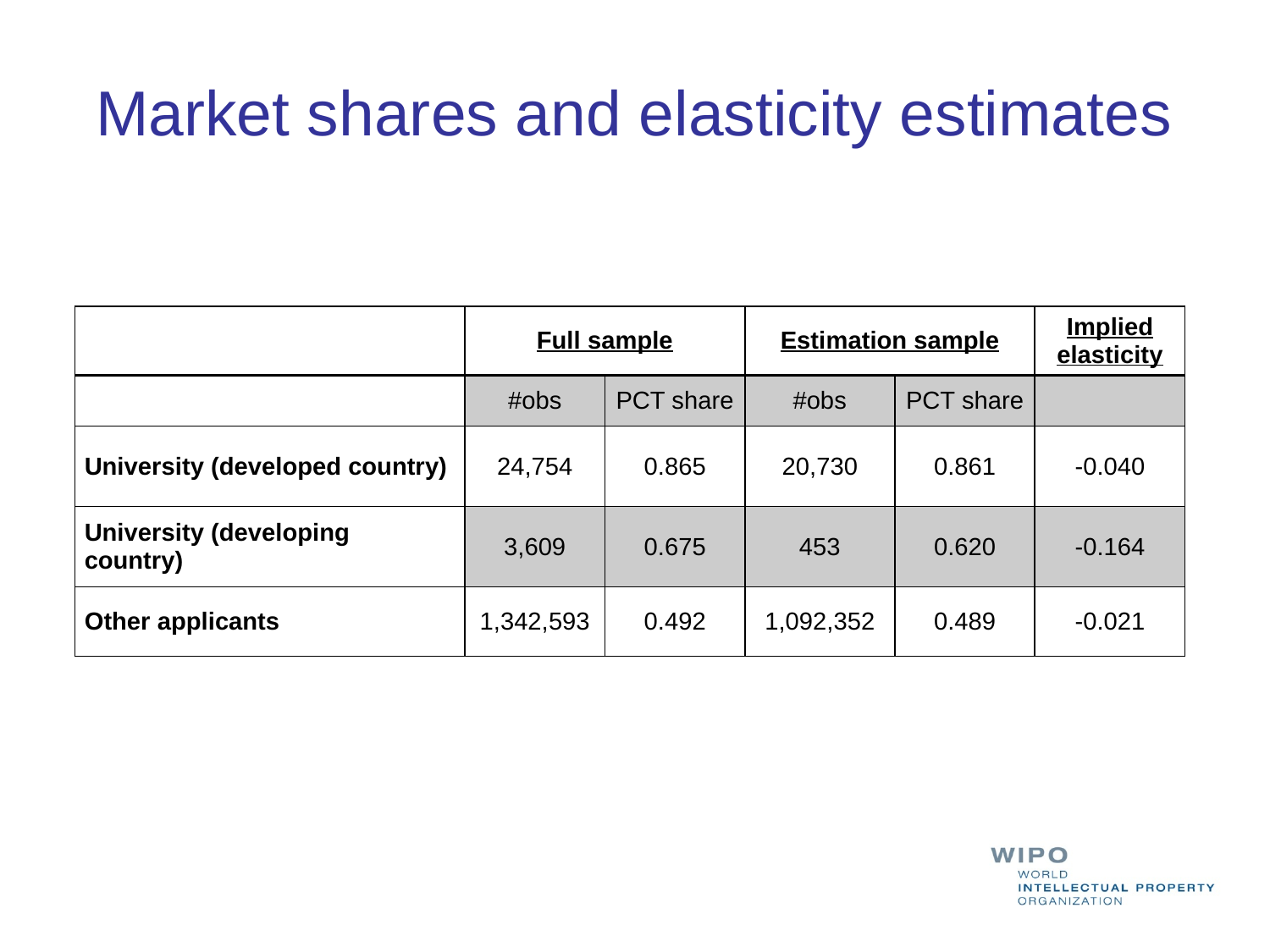

# Market shares and elasticity estimates

|  | Full sample |  | Estimation sample |  | Implied elasticity |
| --- | --- | --- | --- | --- | --- |
|  | #obs | PCT share | #obs | PCT share |  |
| University (developed country) | 24,754 | 0.865 | 20,730 | 0.861 | -0.040 |
| University (developing country) | 3,609 | 0.675 | 453 | 0.620 | -0.164 |
| Other applicants | 1,342,593 | 0.492 | 1,092,352 | 0.489 | -0.021 |